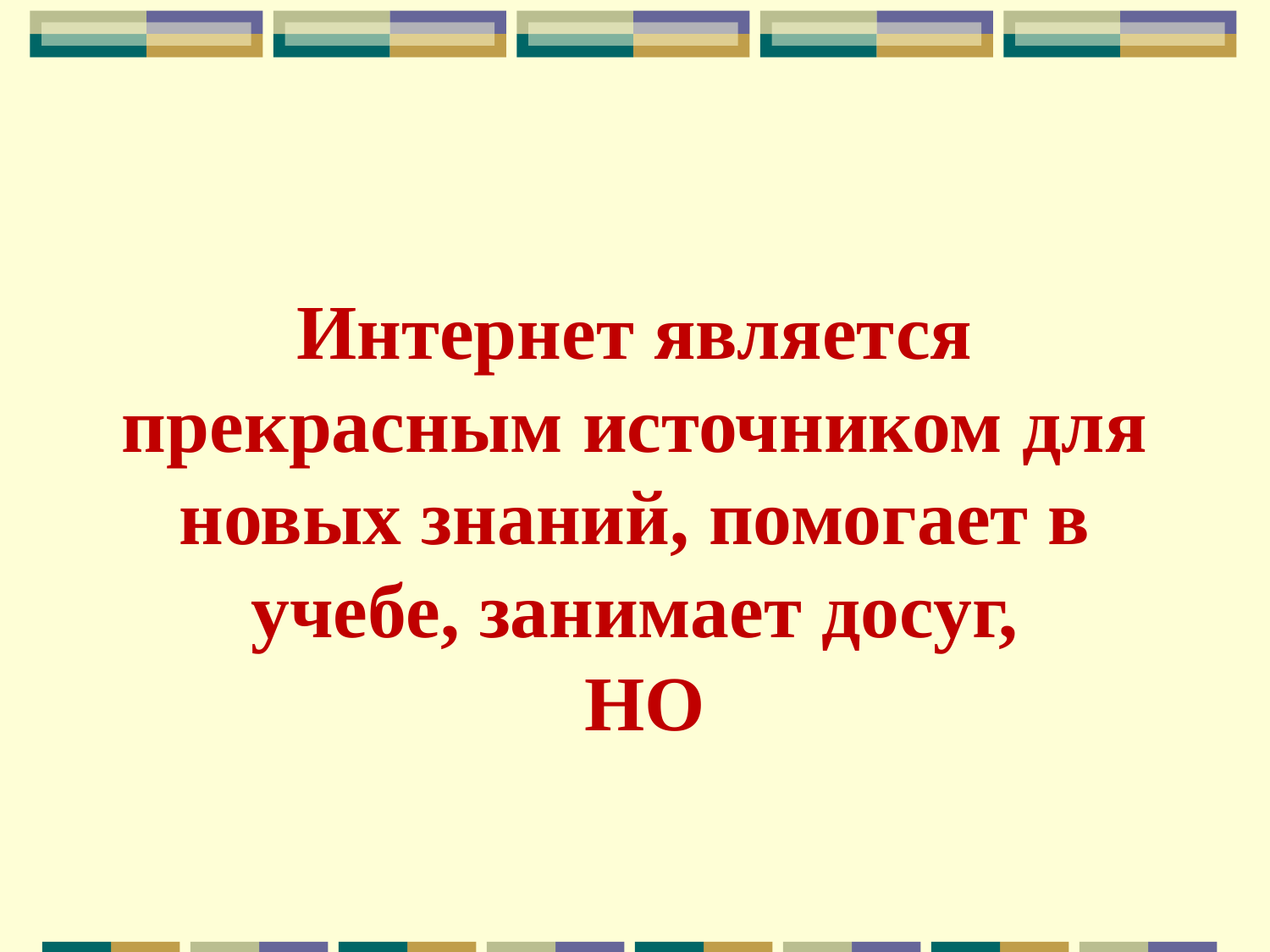

Интернет является прекрасным источником для новых знаний, помогает в учебе, занимает досуг,
 НО